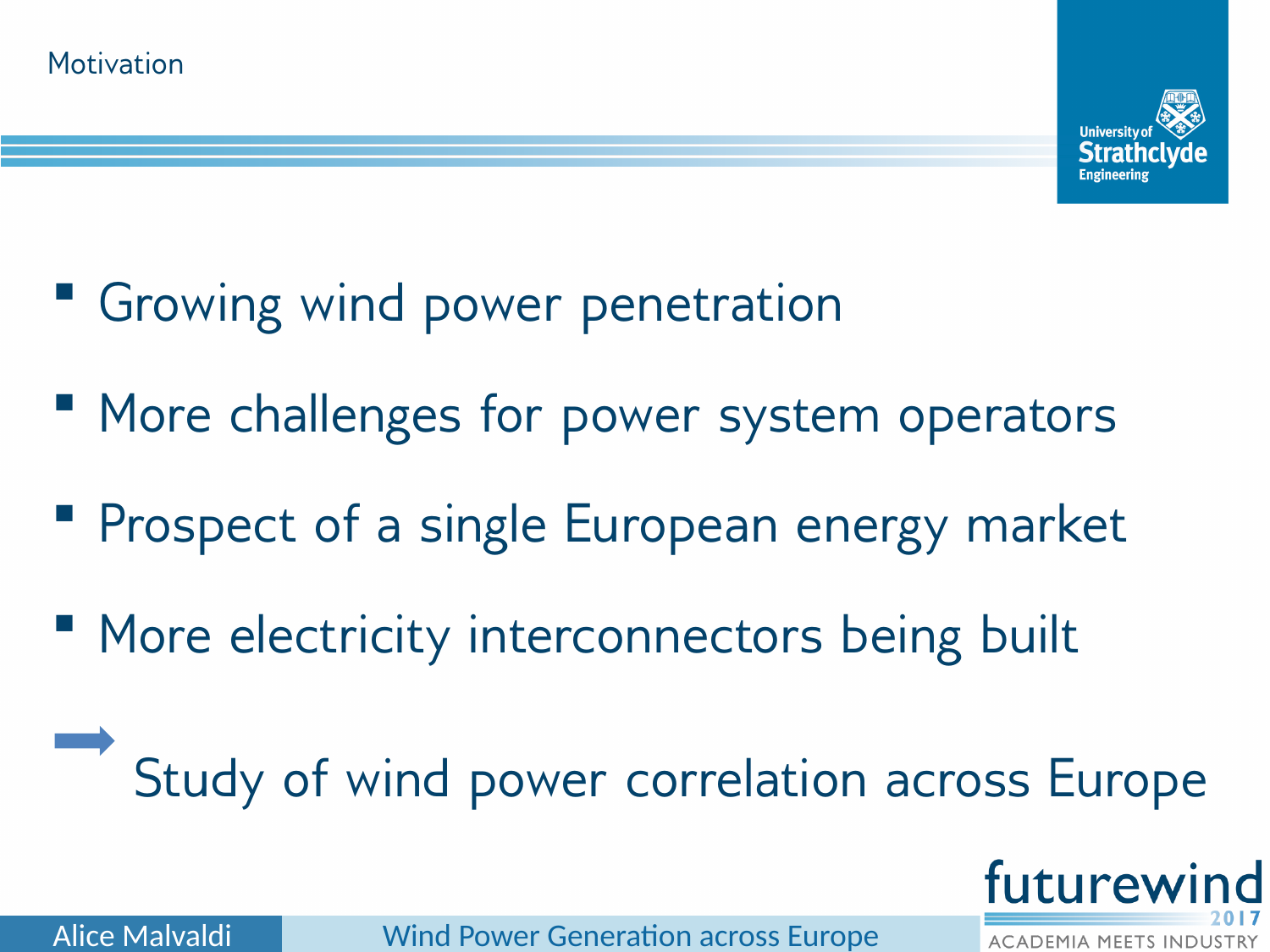

Motivation
Growing wind power penetration
More challenges for power system operators
Prospect of a single European energy market
More electricity interconnectors being built
     Study of wind power correlation across Europe